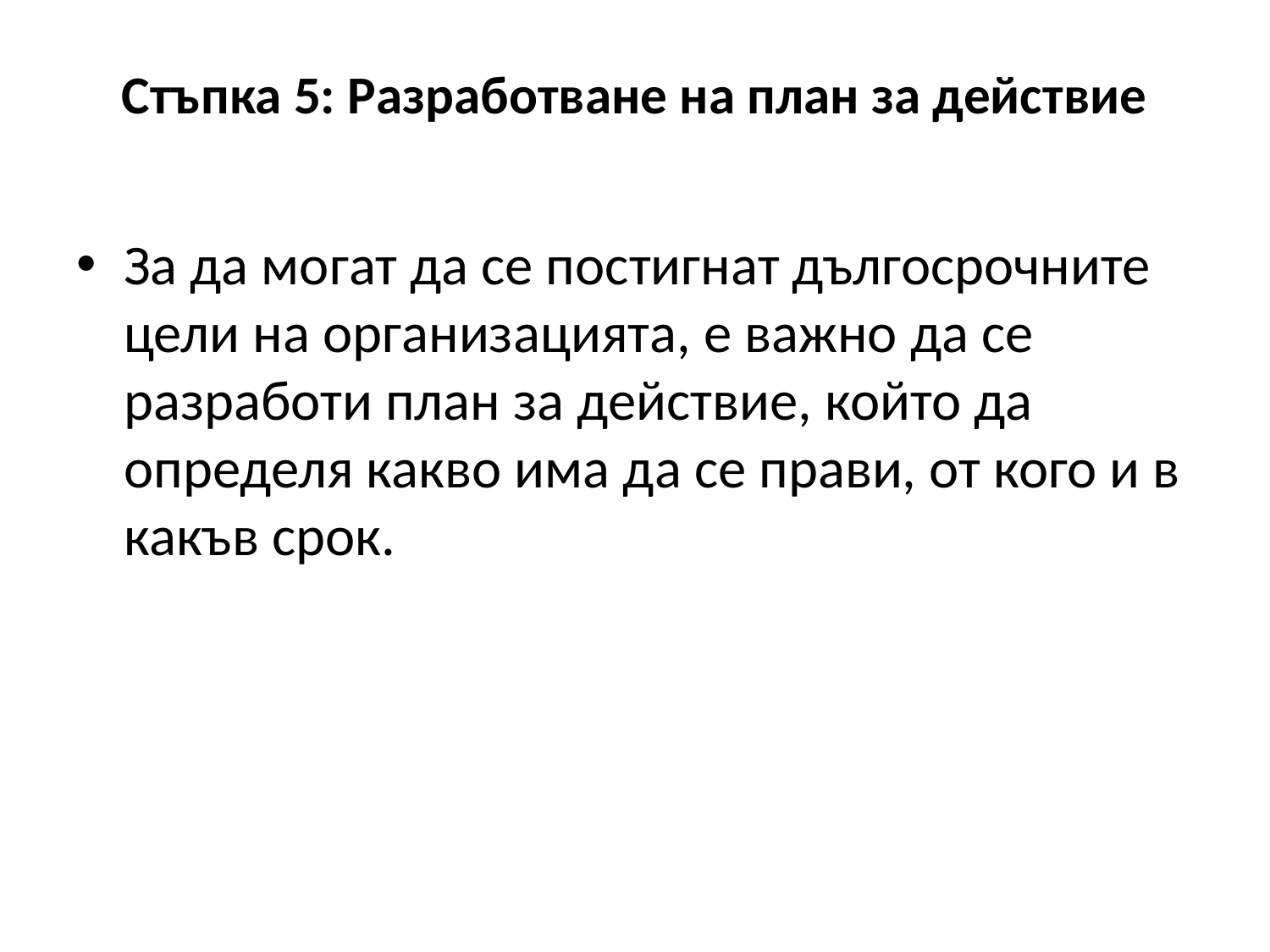

# Стъпка 5: Разработване на план за действие
За да могат да се постигнат дългосрочните цели на организацията, е важно да се разработи план за действие, който да определя какво има да се прави, от кого и в какъв срок.